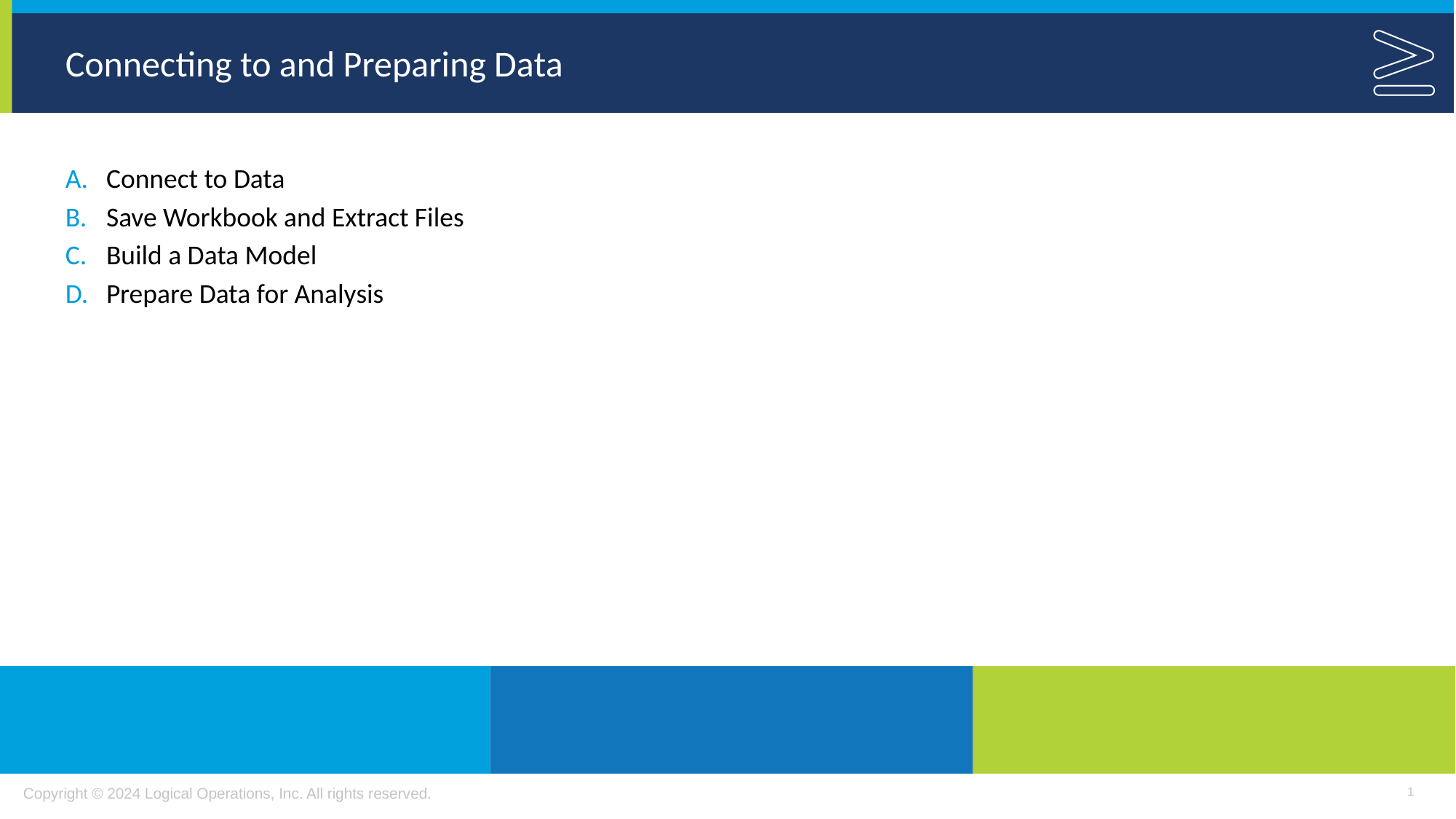

# Connecting to and Preparing Data
Connect to Data
Save Workbook and Extract Files
Build a Data Model
Prepare Data for Analysis
1